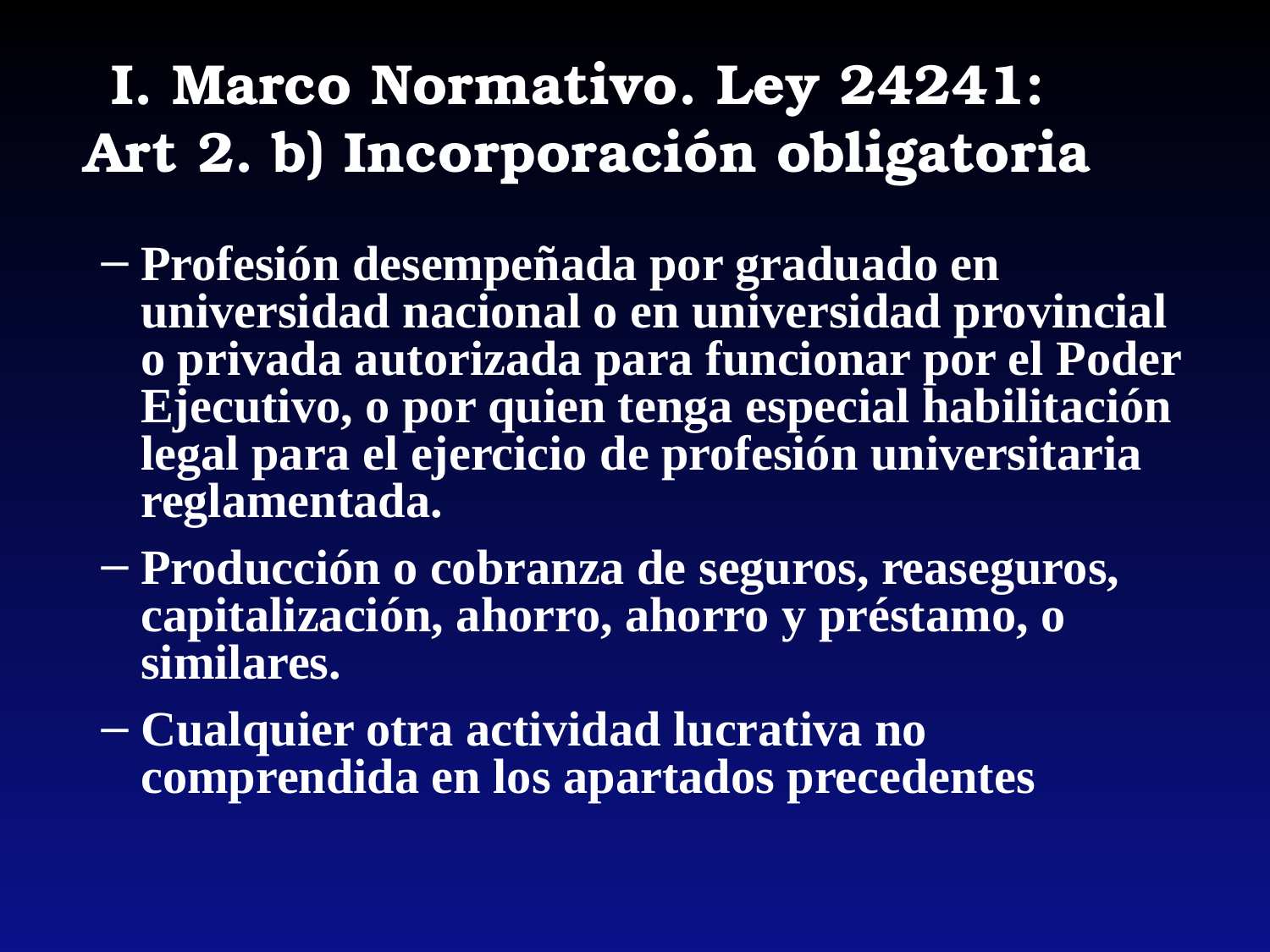

# I. Marco Normativo. Ley 24241: Art 2. b) Incorporación obligatoria
Profesión desempeñada por graduado en universidad nacional o en universidad provincial o privada autorizada para funcionar por el Poder Ejecutivo, o por quien tenga especial habilitación legal para el ejercicio de profesión universitaria reglamentada.
Producción o cobranza de seguros, reaseguros, capitalización, ahorro, ahorro y préstamo, o similares.
Cualquier otra actividad lucrativa no comprendida en los apartados precedentes